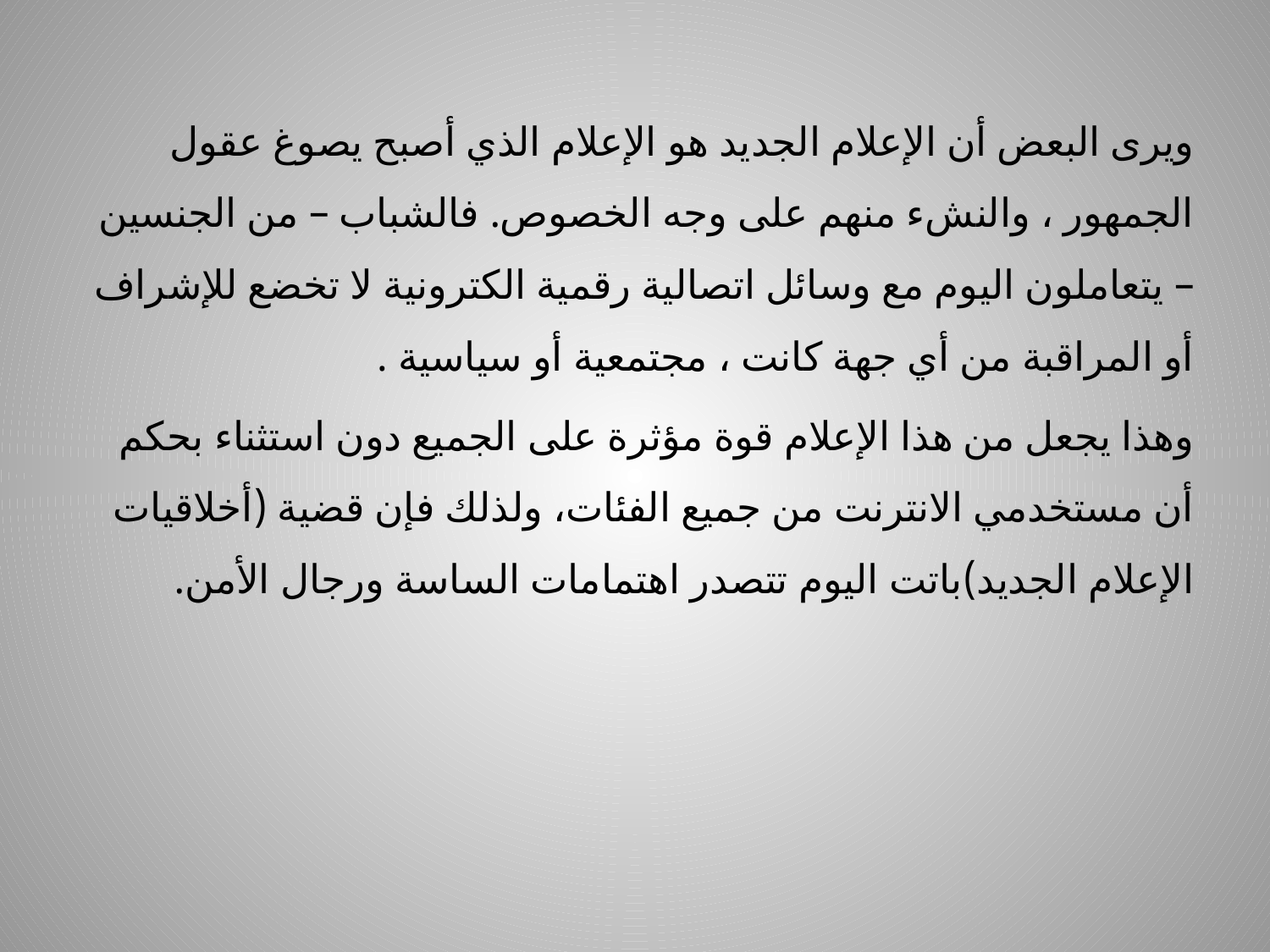

ويرى البعض أن الإعلام الجديد هو الإعلام الذي أصبح يصوغ عقول الجمهور ، والنشء منهم على وجه الخصوص. فالشباب – من الجنسين – يتعاملون اليوم مع وسائل اتصالية رقمية الكترونية لا تخضع للإشراف أو المراقبة من أي جهة كانت ، مجتمعية أو سياسية .
وهذا يجعل من هذا الإعلام قوة مؤثرة على الجميع دون استثناء بحكم أن مستخدمي الانترنت من جميع الفئات، ولذلك فإن قضية (أخلاقيات الإعلام الجديد)باتت اليوم تتصدر اهتمامات الساسة ورجال الأمن.